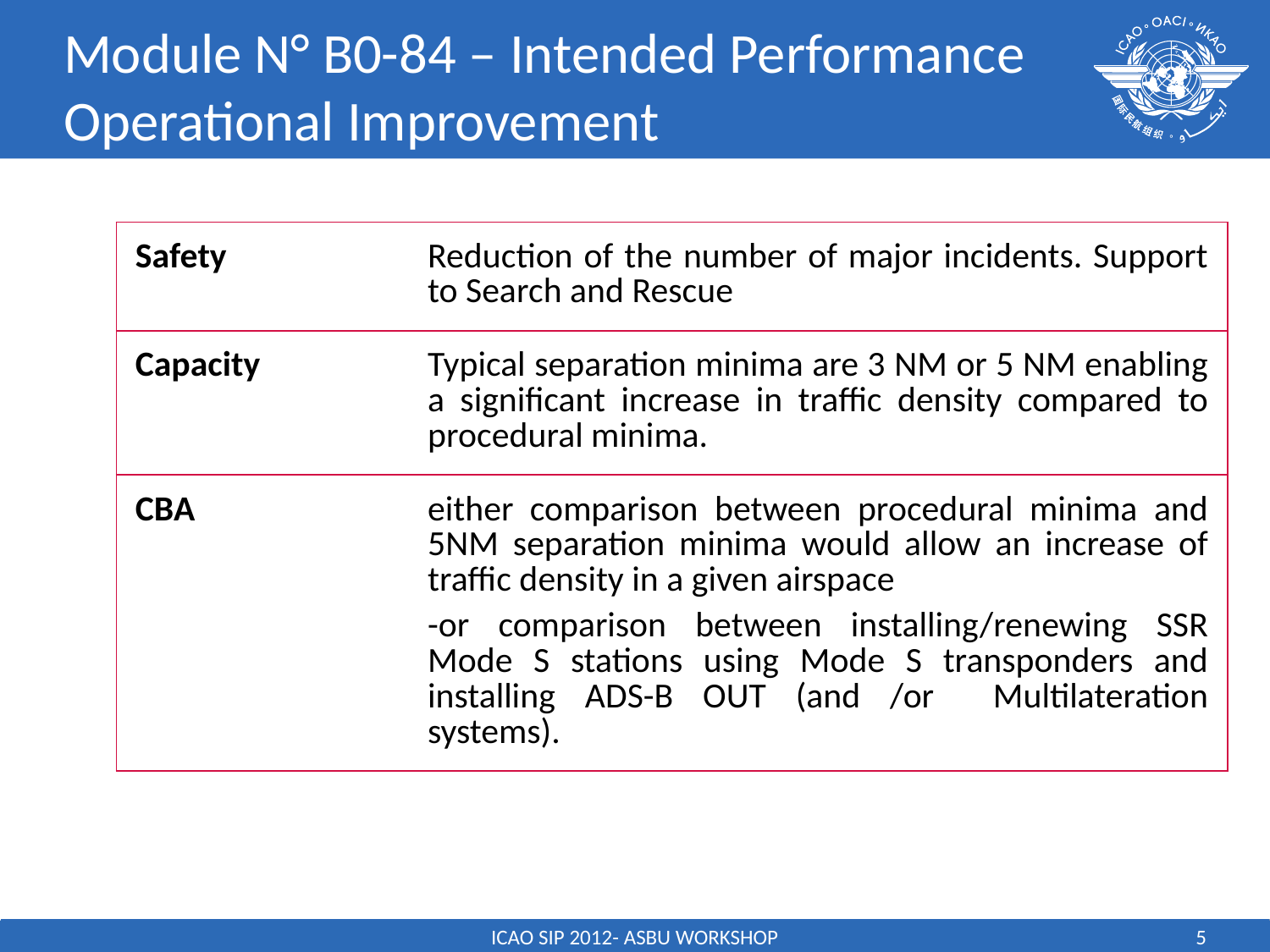

# Module N° B0-84 – Intended Performance Operational Improvement
| Safety | Reduction of the number of major incidents. Support to Search and Rescue |
| --- | --- |
| Capacity | Typical separation minima are 3 NM or 5 NM enabling a significant increase in traffic density compared to procedural minima. |
| CBA | either comparison between procedural minima and 5NM separation minima would allow an increase of traffic density in a given airspace -or comparison between installing/renewing SSR Mode S stations using Mode S transponders and installing ADS-B OUT (and /or Multilateration systems). |
ICAO SIP 2012- ASBU WORKSHOP
5